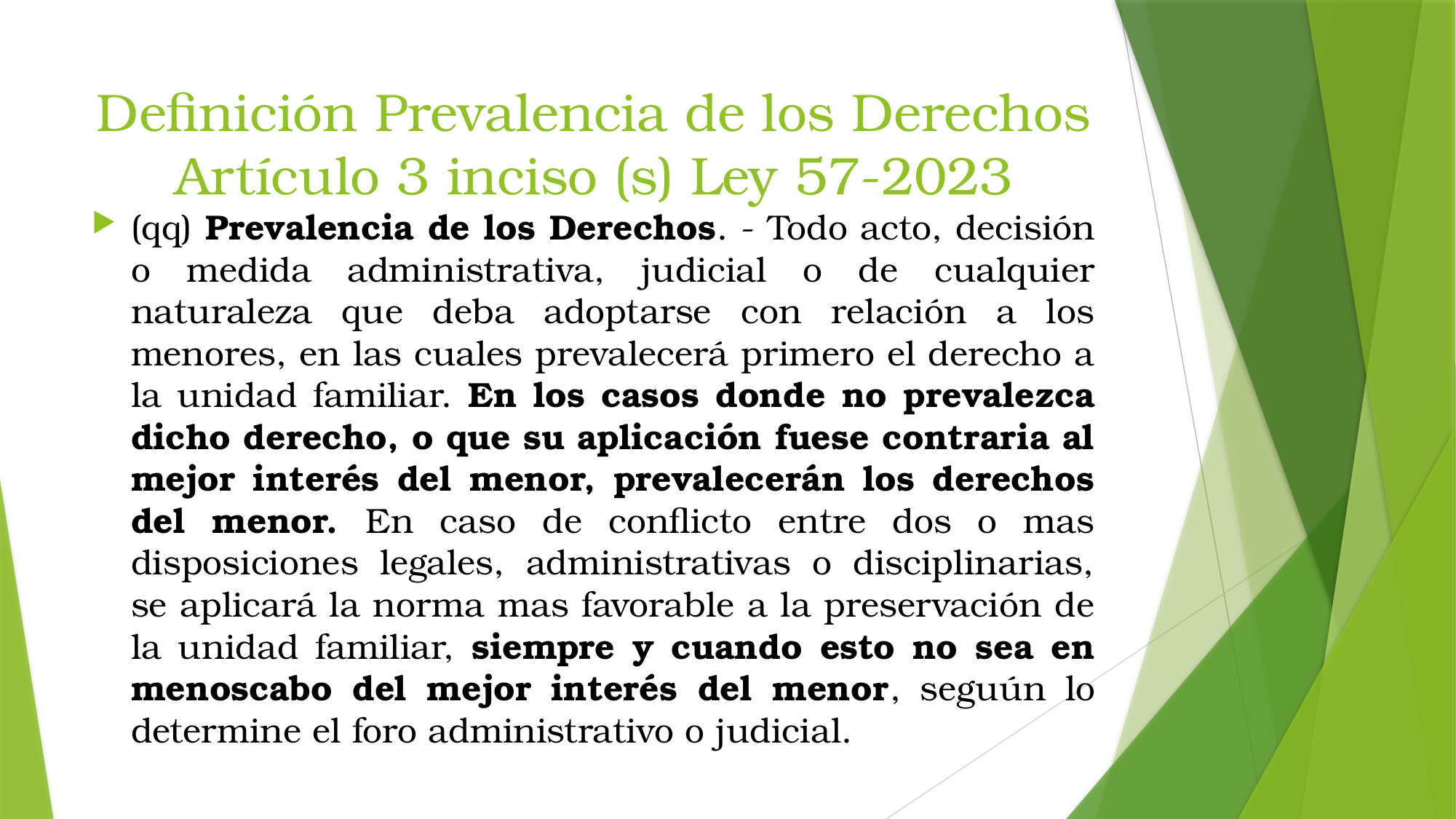

# Definición Prevalencia de los Derechos Artículo 3 inciso (s) Ley 57-2023
(qq) Prevalencia de los Derechos. - Todo acto, decisión o medida administrativa, judicial o de cualquier naturaleza que deba adoptarse con relación a los menores, en las cuales prevalecerá primero el derecho a la unidad familiar. En los casos donde no prevalezca dicho derecho, o que su aplicación fuese contraria al mejor interés del menor, prevalecerán los derechos del menor. En caso de conflicto entre dos o mas disposiciones legales, administrativas o disciplinarias, se aplicará la norma mas favorable a la preservación de la unidad familiar, siempre y cuando esto no sea en menoscabo del mejor interés del menor, seguún lo determine el foro administrativo o judicial.